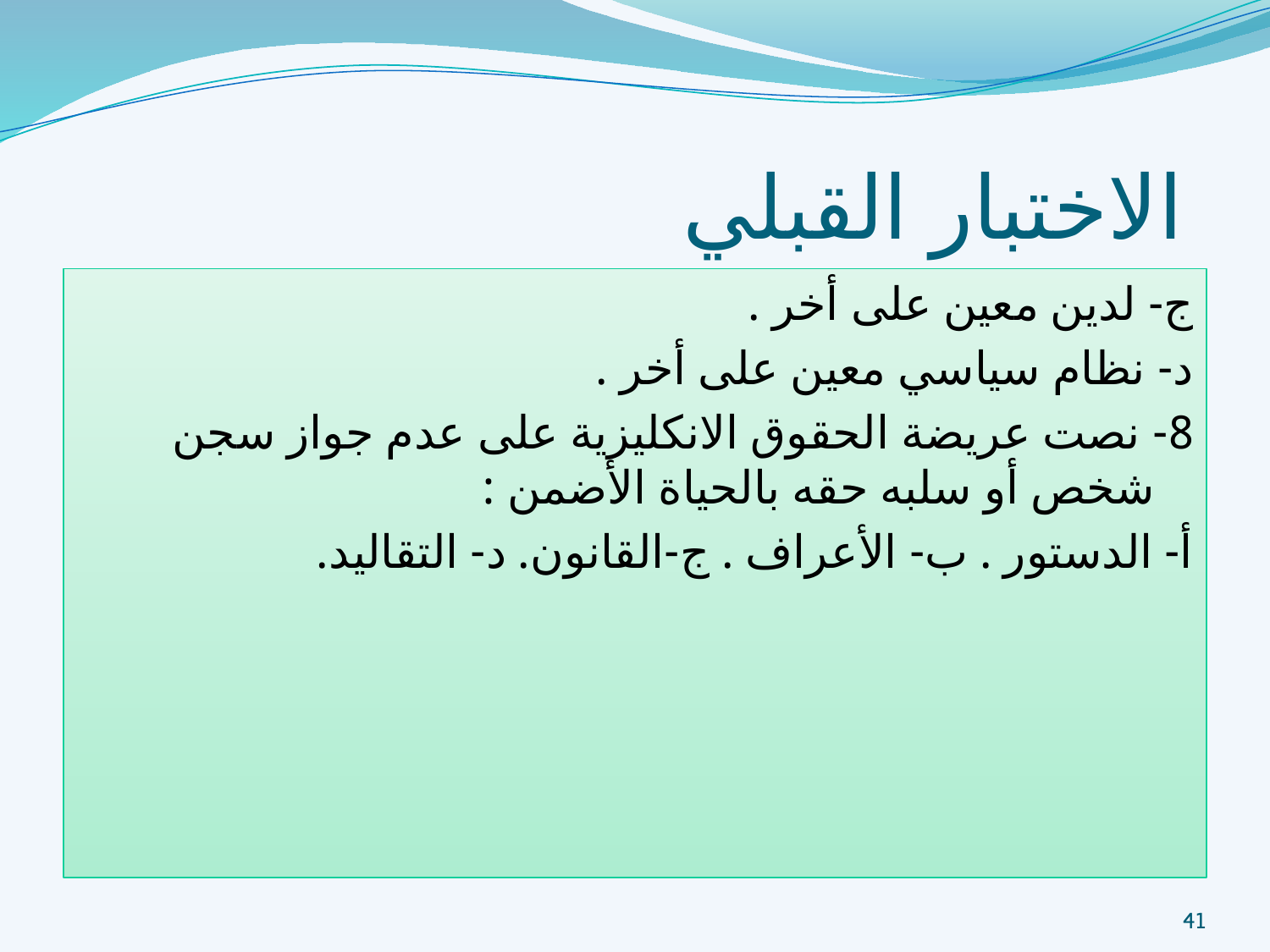

# الاختبار القبلي
ج- لدين معين على أخر .
د- نظام سياسي معين على أخر .
8- نصت عريضة الحقوق الانكليزية على عدم جواز سجن شخص أو سلبه حقه بالحياة الأضمن :
أ- الدستور . ب- الأعراف . ج-القانون. د- التقاليد.

41